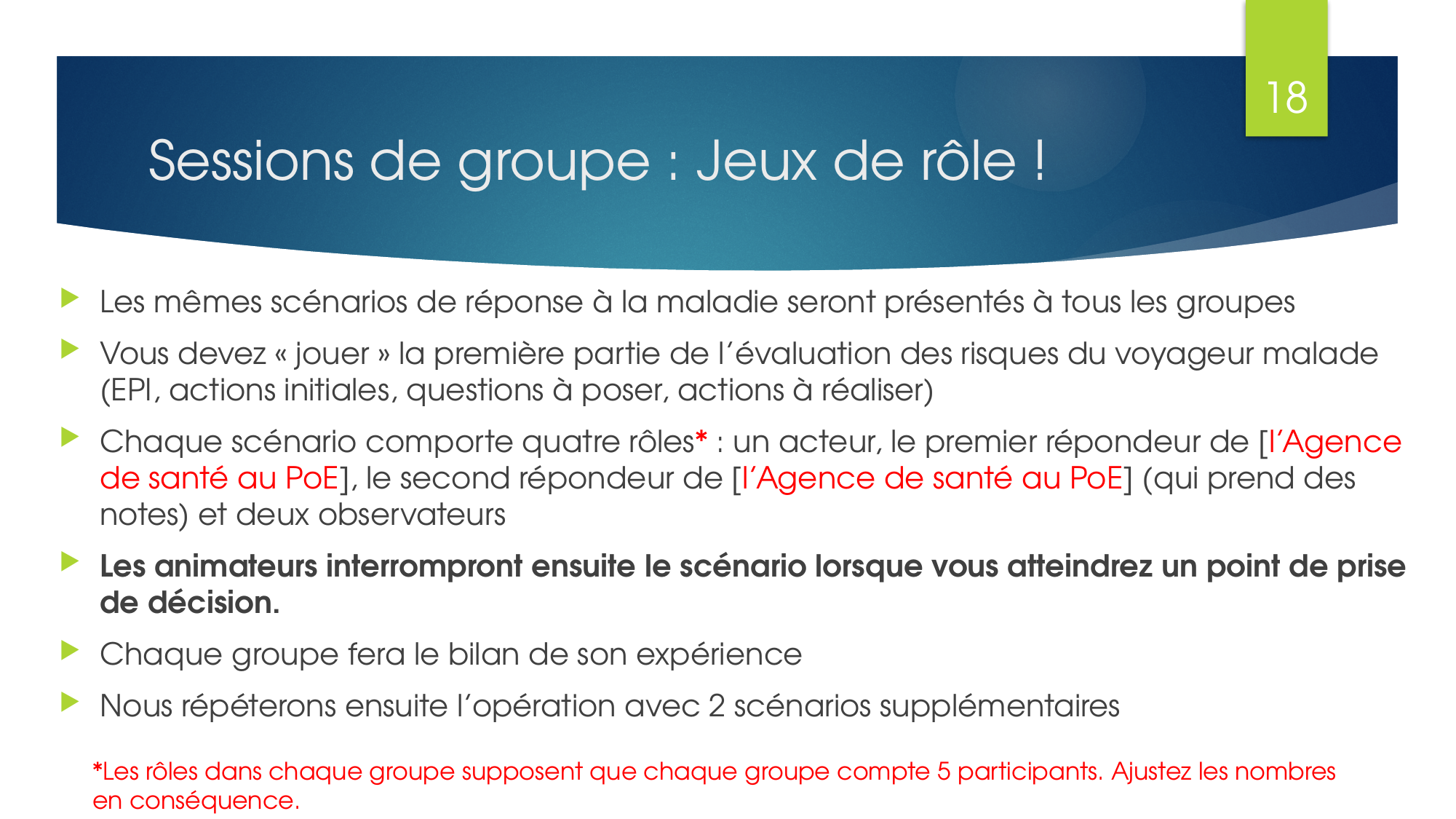

18
# Sessions de groupe : Jeux de rôle !
Les mêmes scénarios de réponse à la maladie seront présentés à tous les groupes
Vous devez « jouer » la première partie de l’évaluation des risques du voyageur malade (EPI, actions initiales, questions à poser, actions à réaliser)
Chaque scénario comporte quatre rôles* : un acteur, le premier répondeur de [l’Agence de santé au PoE], le second répondeur de [l’Agence de santé au PoE] (qui prend des notes) et deux observateurs
Les animateurs interrompront ensuite le scénario lorsque vous atteindrez un point de prise de décision.
Chaque groupe fera le bilan de son expérience
Nous répéterons ensuite l’opération avec 2 scénarios supplémentaires
*Les rôles dans chaque groupe supposent que chaque groupe compte 5 participants. Ajustez les nombres en conséquence.